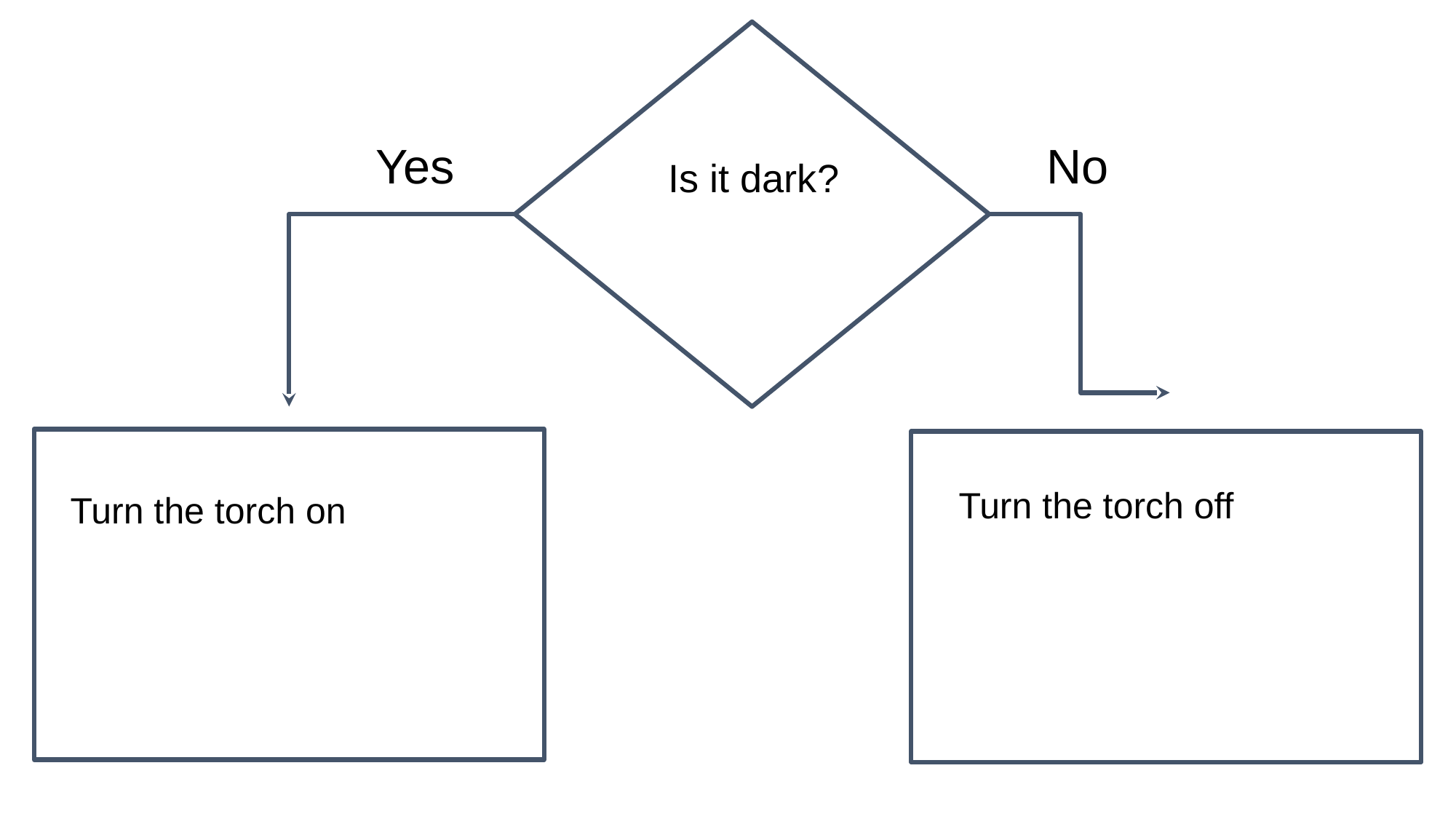

Yes
No
Is it dark?

Turn the torch off
Turn the torch on